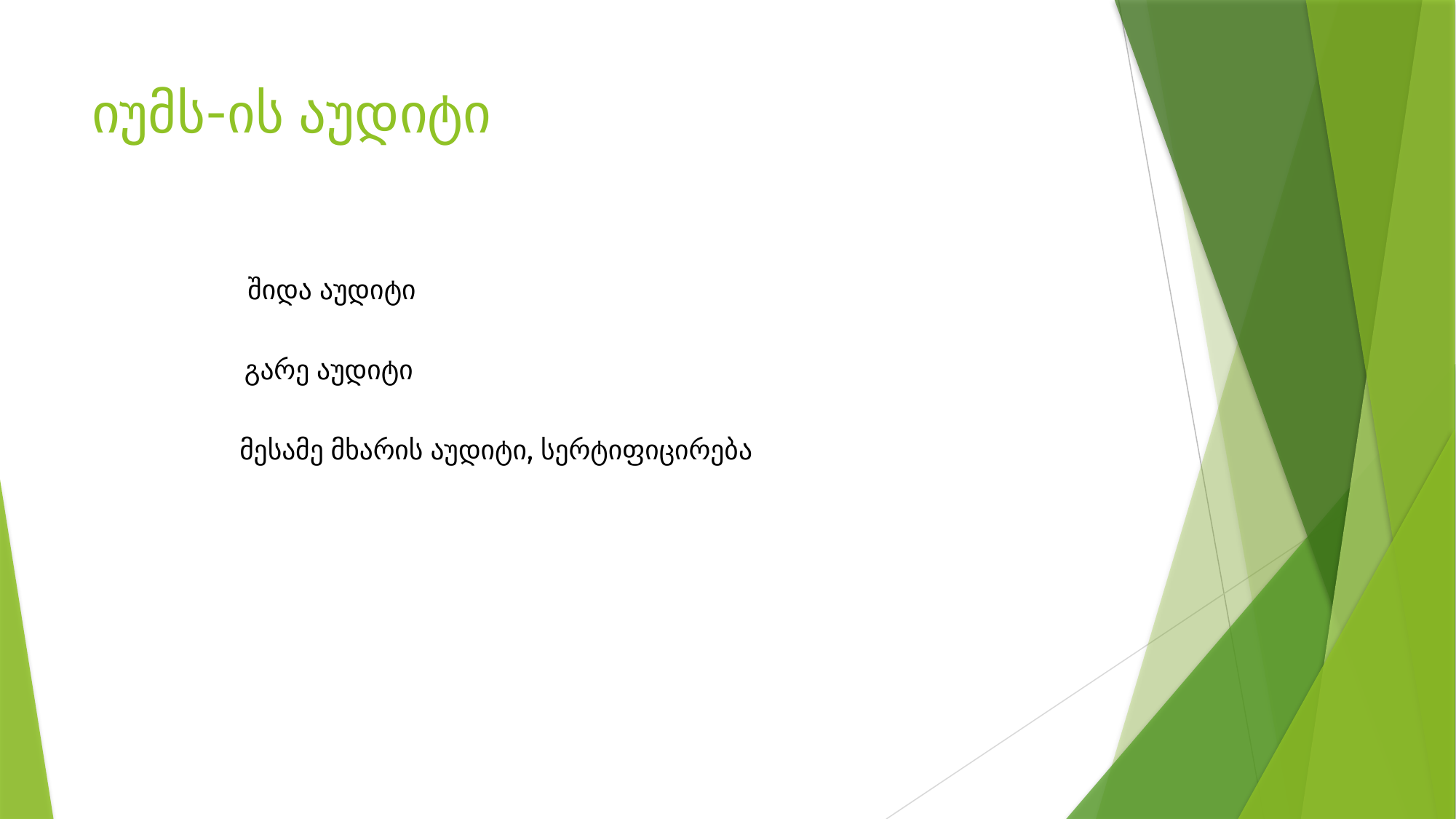

# იუმს-ის აუდიტი
შიდა აუდიტი
გარე აუდიტი
მესამე მხარის აუდიტი, სერტიფიცირება